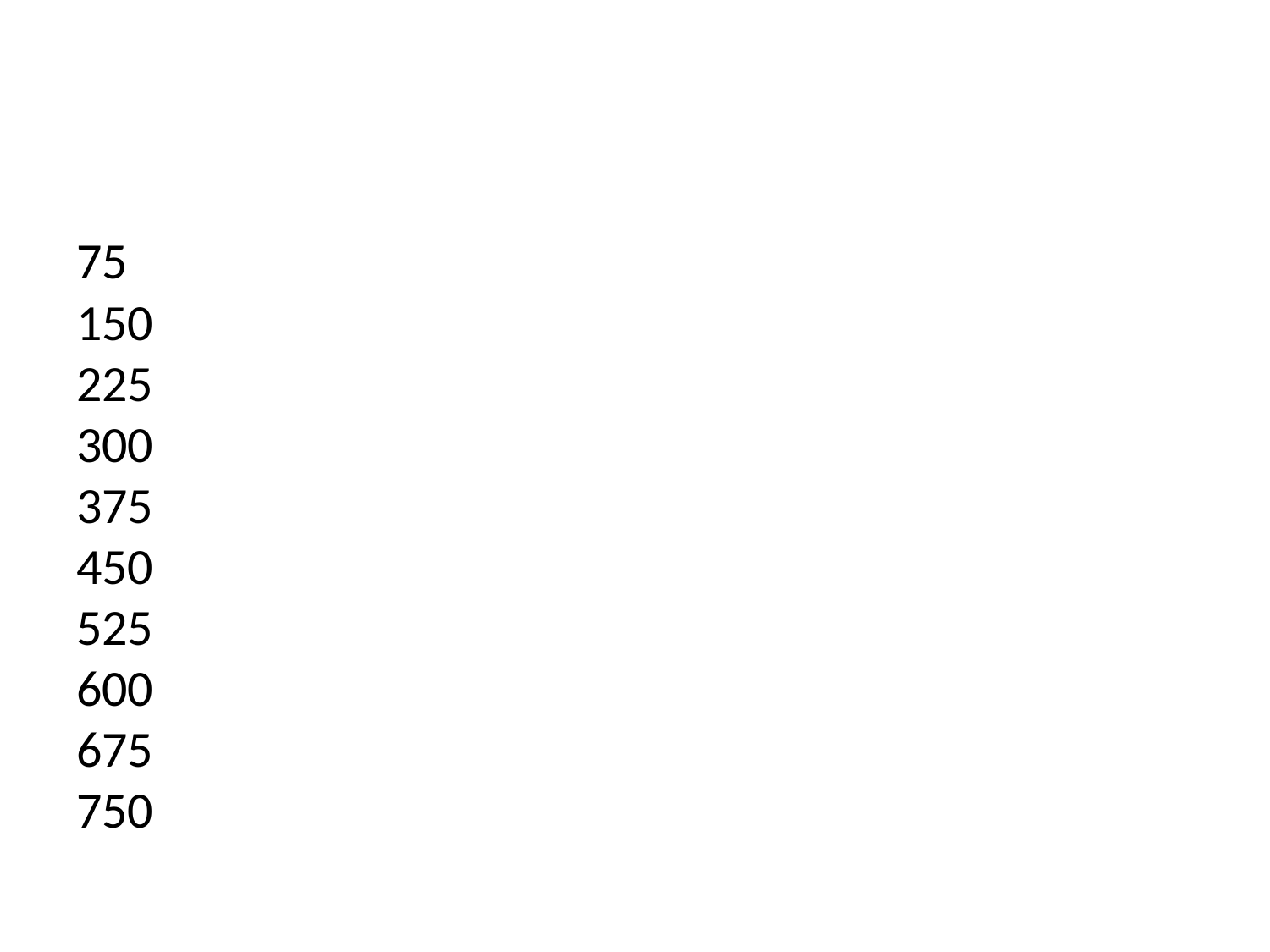

#
75
150
225
300
375
450
525
600
675
750